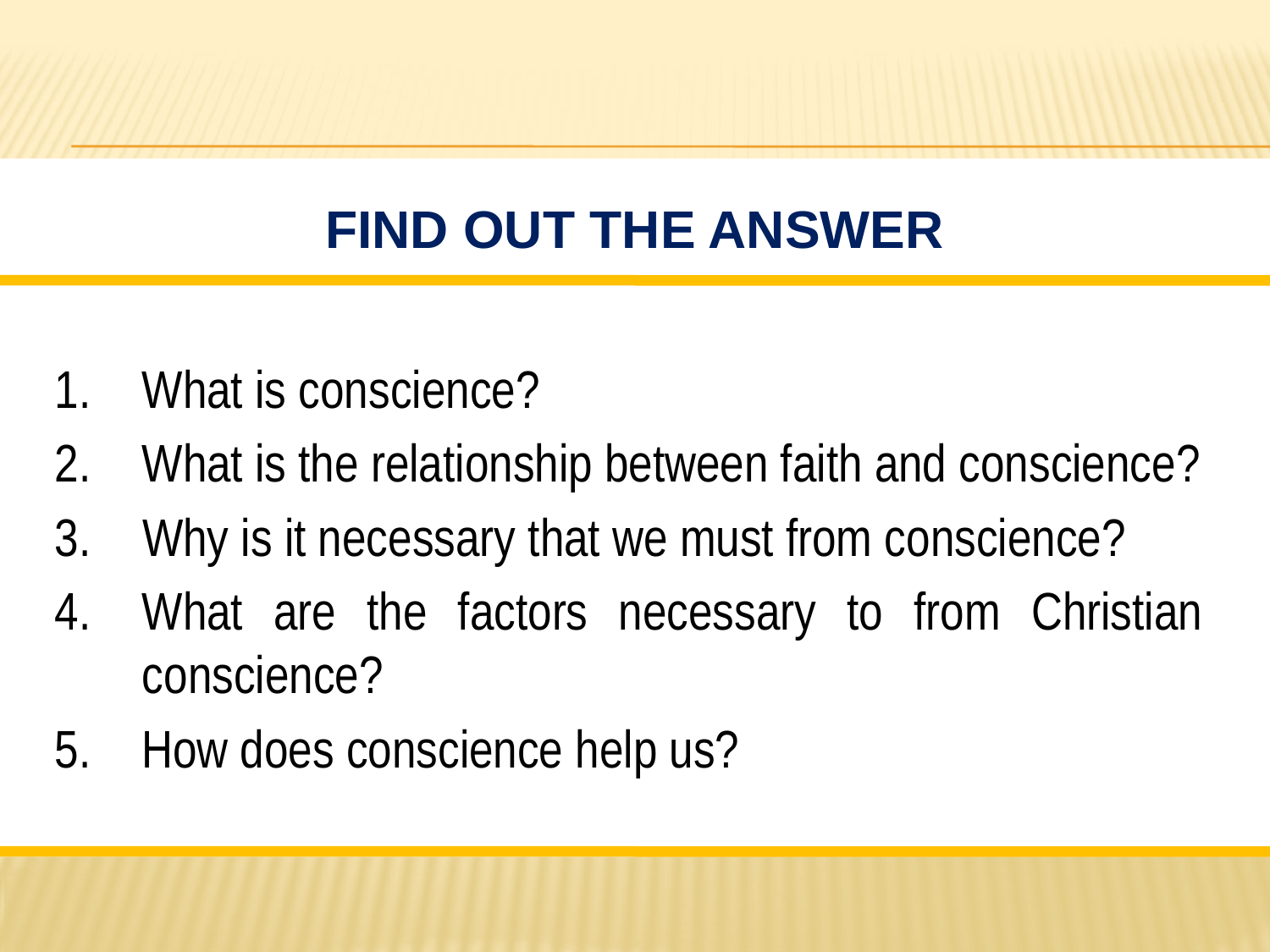

# Find out the Answer

1.	What is conscience?
2.	What is the relationship between faith and conscience?
3.	  Why is it necessary that we must from conscience?
4.	What are the factors necessary to from Christian conscience?
5.	How does conscience help us?